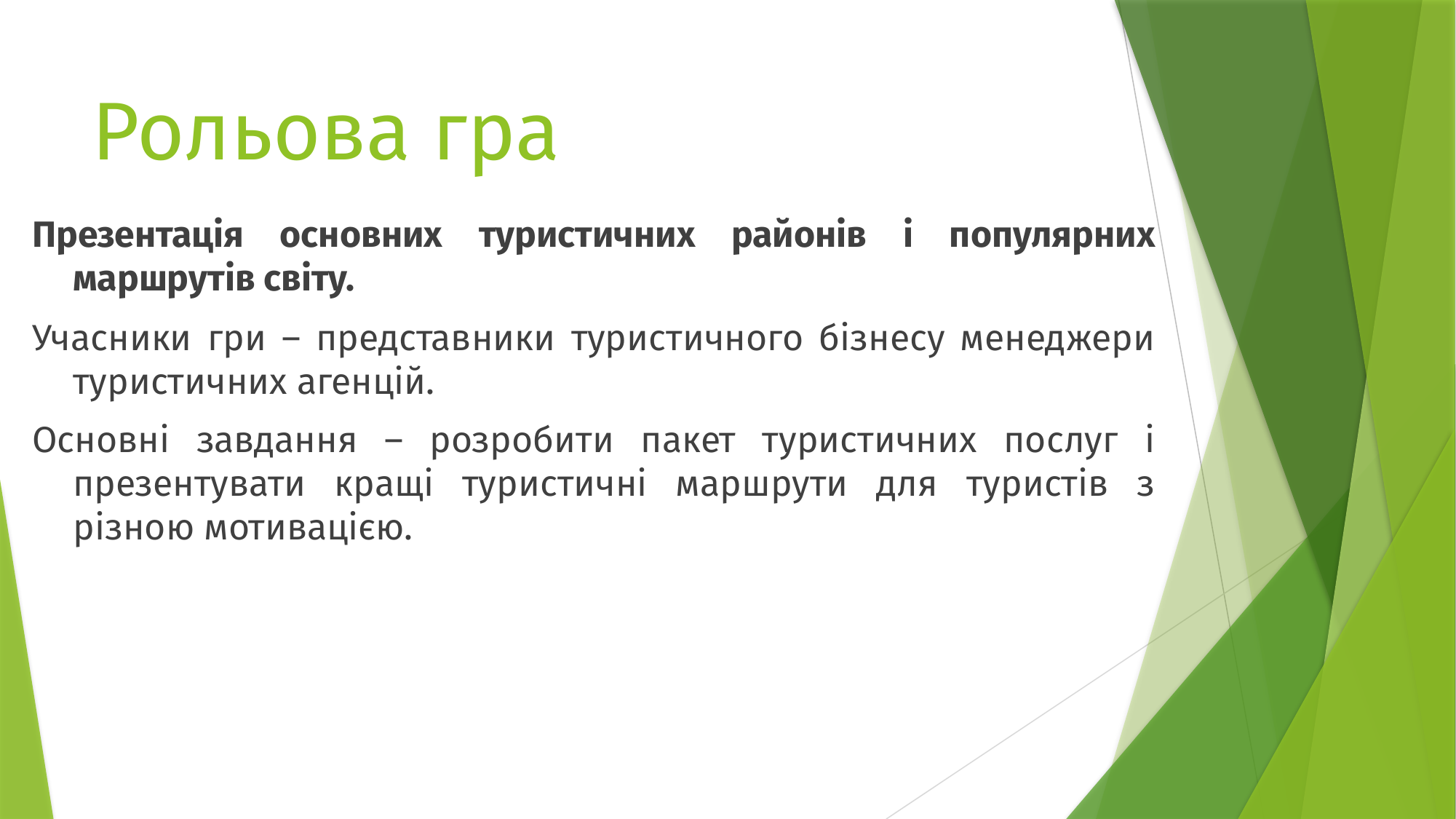

# Рольова гра
Презентація основних туристичних районів і популярних маршрутів світу.
Учасники гри – представники туристичного бізнесу менеджери туристичних агенцій.
Основні завдання – розробити пакет туристичних послуг і презентувати кращі туристичні маршрути для туристів з різною мотивацією.